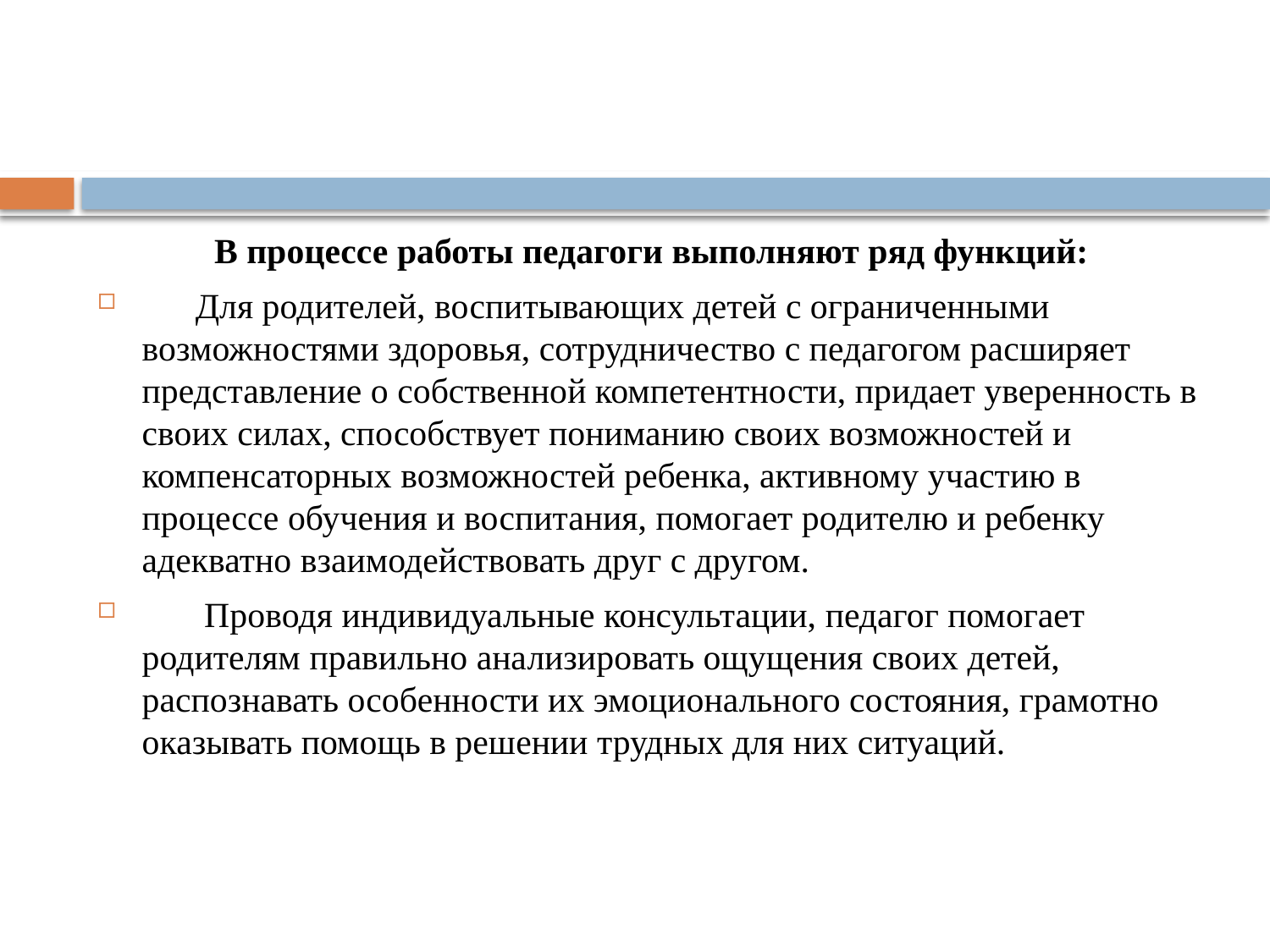

#
В процессе работы педагоги выполняют ряд функций:
      Для родителей, воспитывающих детей с ограниченными возможностями здоровья, сотрудничество с педагогом расширяет представление о собственной компетентности, придает уверенность в своих силах, способствует пониманию своих возможностей и компенсаторных возможностей ребенка, активному участию в процессе обучения и воспитания, помогает родителю и ребенку адекватно взаимодействовать друг с другом.
       Проводя индивидуальные консультации, педагог помогает родителям правильно анализировать ощущения своих детей, распознавать особенности их эмоционального состояния, грамотно оказывать помощь в решении трудных для них ситуаций.